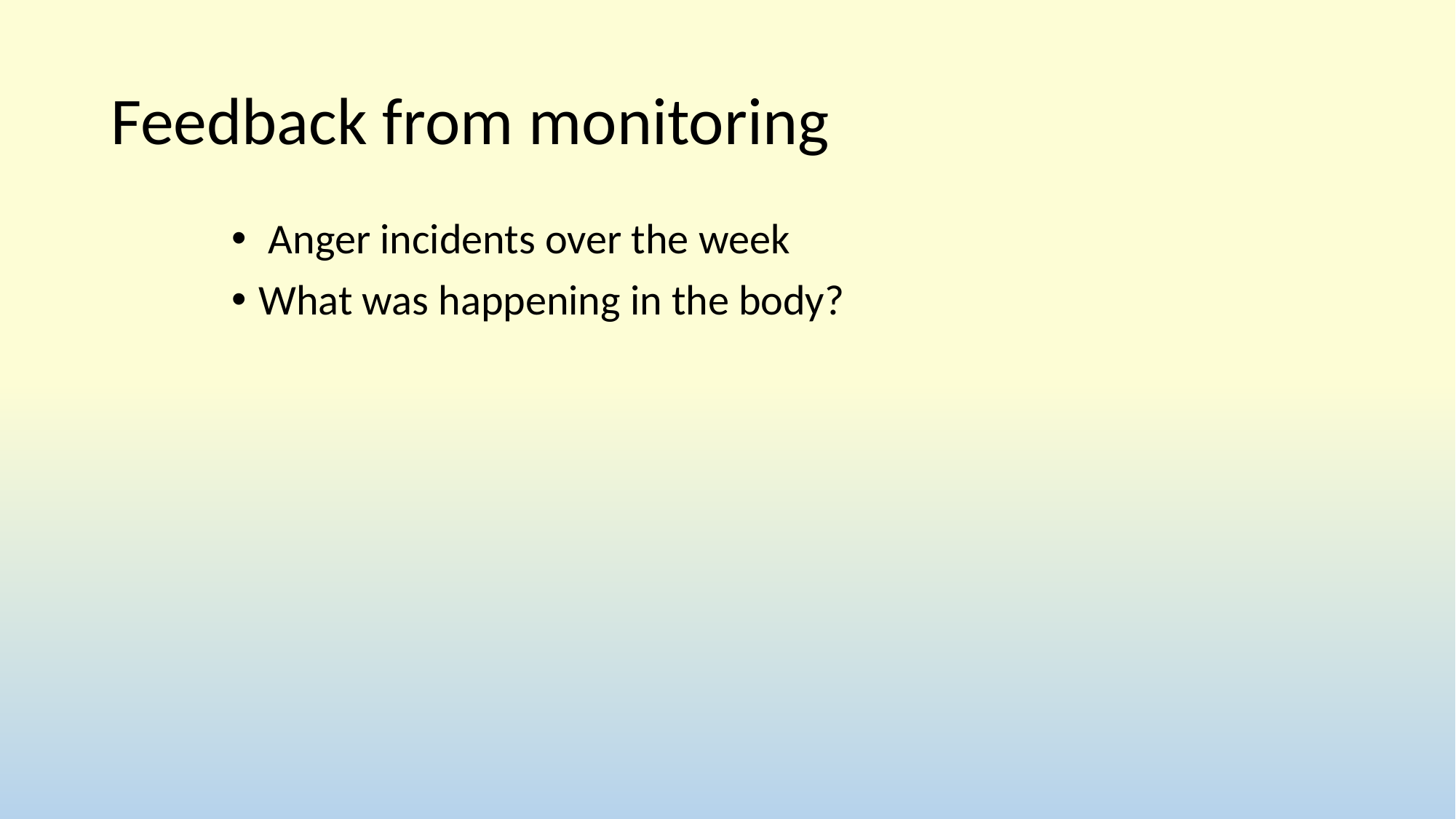

# Feedback from monitoring
 Anger incidents over the week
What was happening in the body?